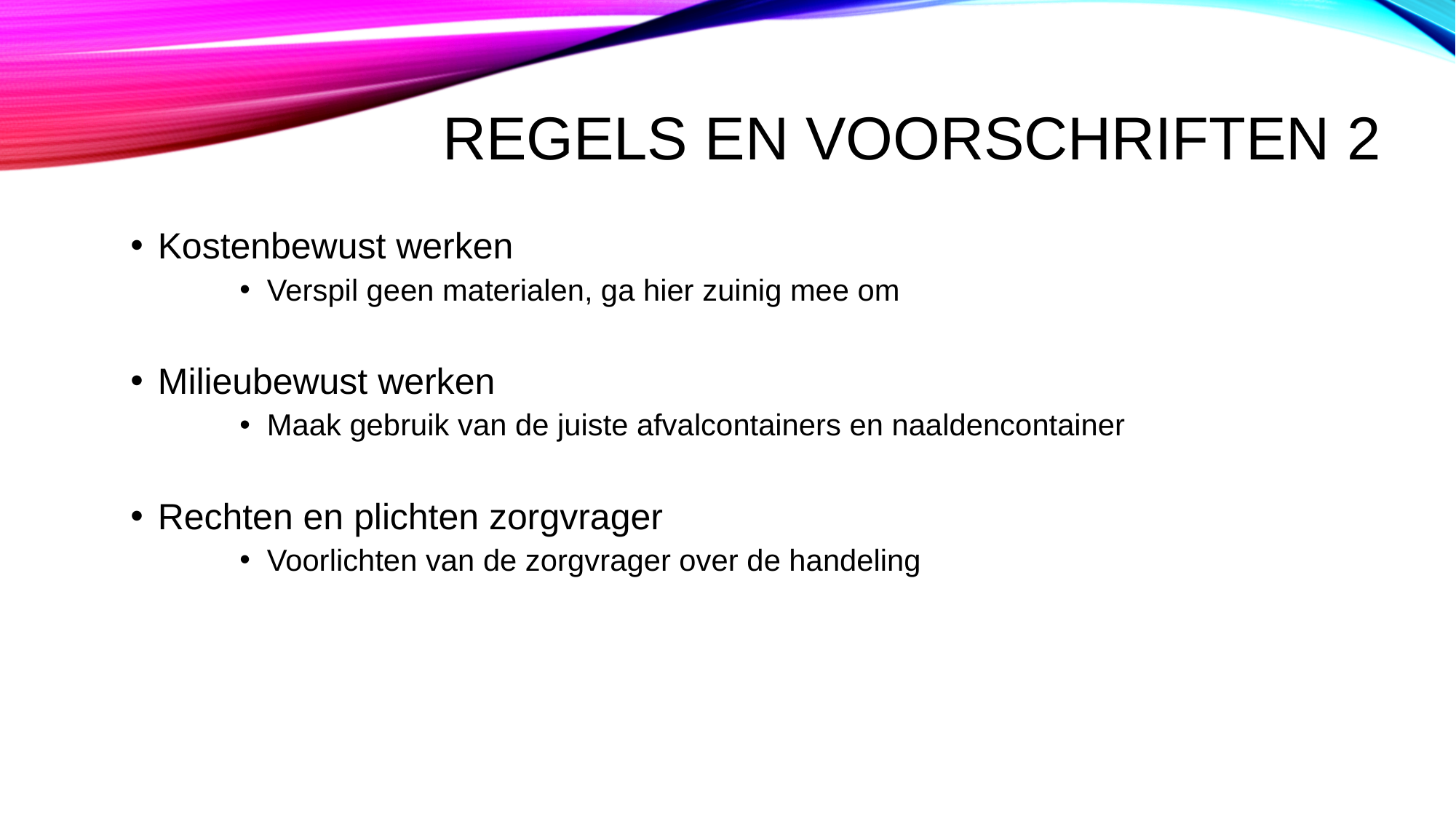

# Regels en voorschriften 2
Kostenbewust werken
Verspil geen materialen, ga hier zuinig mee om

Milieubewust werken
Maak gebruik van de juiste afvalcontainers en naaldencontainer

Rechten en plichten zorgvrager
Voorlichten van de zorgvrager over de handeling